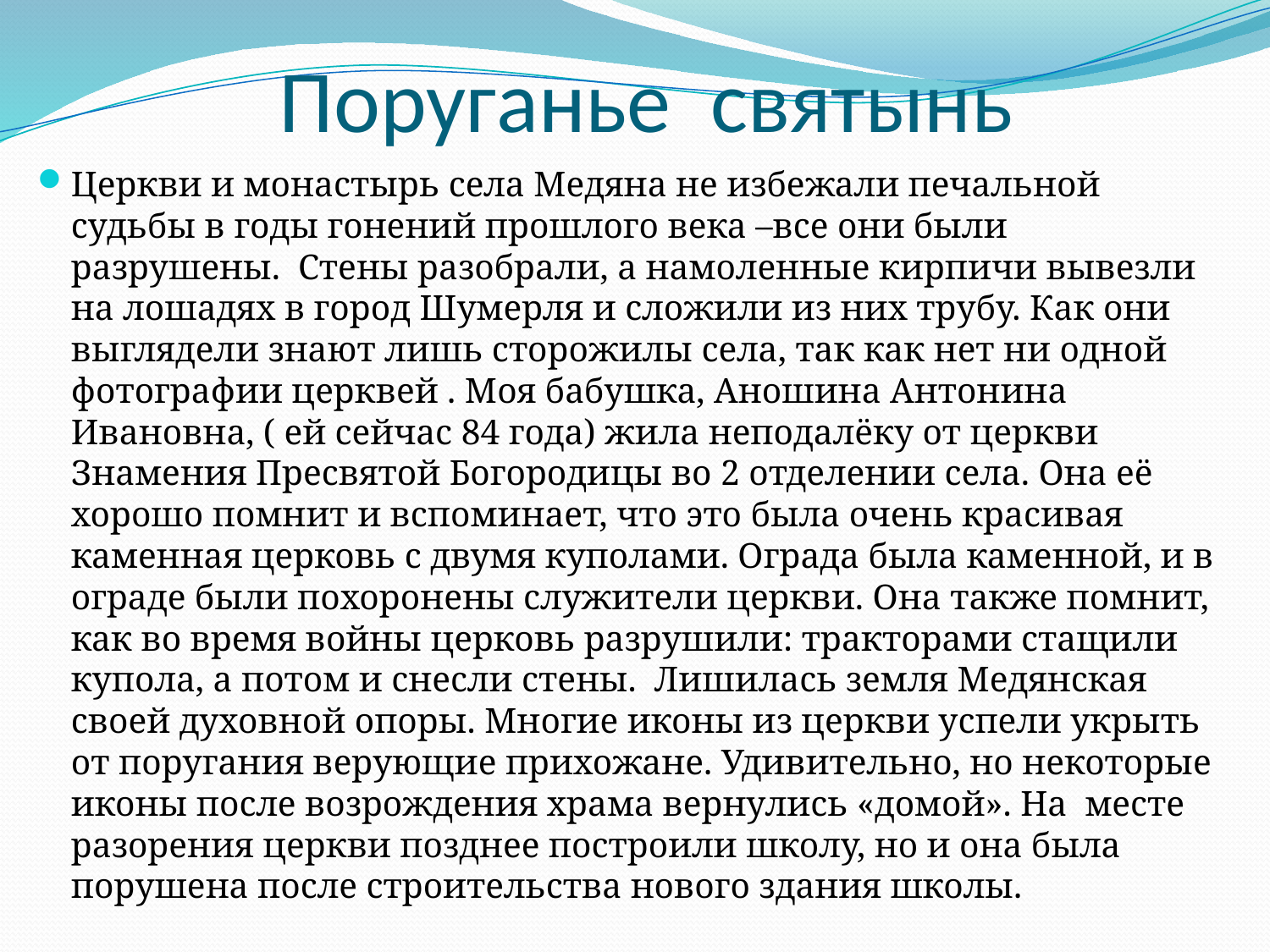

# Поруганье  святынь
Церкви и монастырь села Медяна не избежали печальной судьбы в годы гонений прошлого века –все они были разрушены.  Стены разобрали, а намоленные кирпичи вывезли на лошадях в город Шумерля и сложили из них трубу. Как они выглядели знают лишь сторожилы села, так как нет ни одной фотографии церквей . Моя бабушка, Аношина Антонина Ивановна, ( ей сейчас 84 года) жила неподалёку от церкви Знамения Пресвятой Богородицы во 2 отделении села. Она её хорошо помнит и вспоминает, что это была очень красивая каменная церковь с двумя куполами. Ограда была каменной, и в ограде были похоронены служители церкви. Она также помнит, как во время войны церковь разрушили: тракторами стащили купола, а потом и снесли стены.  Лишилась земля Медянская своей духовной опоры. Многие иконы из церкви успели укрыть от поругания верующие прихожане. Удивительно, но некоторые иконы после возрождения храма вернулись «домой». На  месте разорения церкви позднее построили школу, но и она была порушена после строительства нового здания школы.